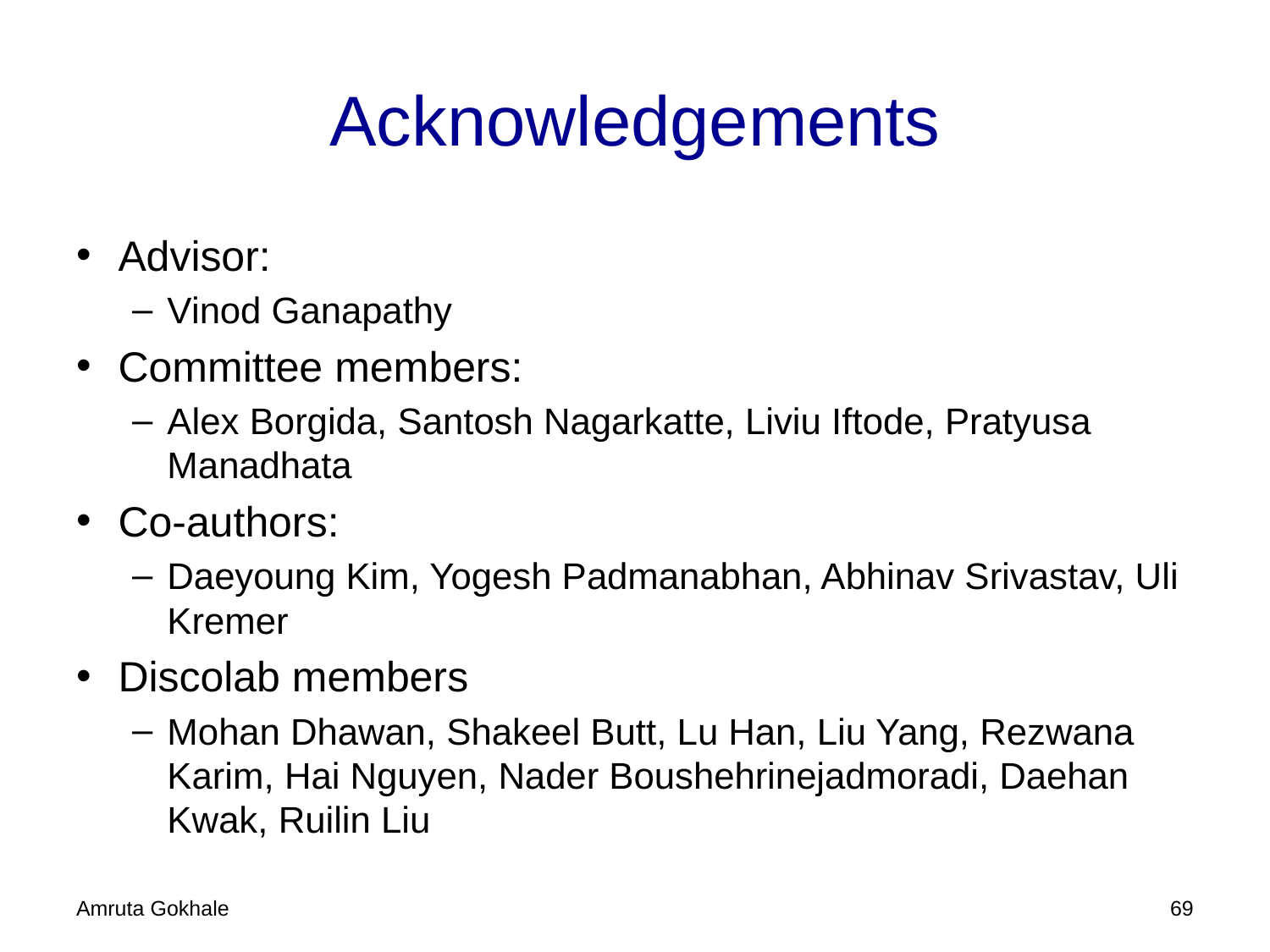

# Acknowledgements
Advisor:
Vinod Ganapathy
Committee members:
Alex Borgida, Santosh Nagarkatte, Liviu Iftode, Pratyusa Manadhata
Co-authors:
Daeyoung Kim, Yogesh Padmanabhan, Abhinav Srivastav, Uli Kremer
Discolab members
Mohan Dhawan, Shakeel Butt, Lu Han, Liu Yang, Rezwana Karim, Hai Nguyen, Nader Boushehrinejadmoradi, Daehan Kwak, Ruilin Liu
Amruta Gokhale
69